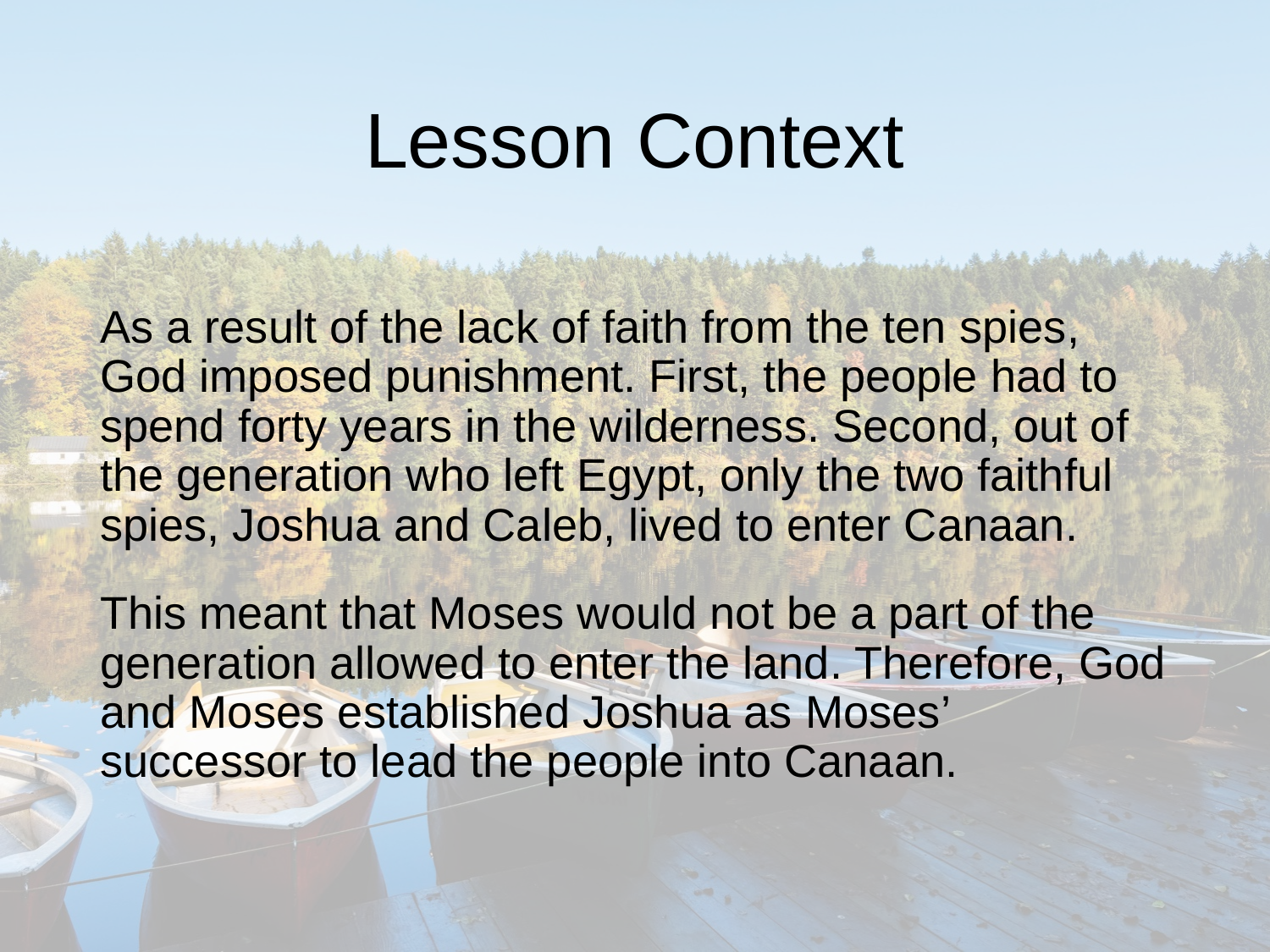

# Lesson Context
As a result of the lack of faith from the ten spies, God imposed punishment. First, the people had to spend forty years in the wilderness. Second, out of the generation who left Egypt, only the two faithful spies, Joshua and Caleb, lived to enter Canaan.
This meant that Moses would not be a part of the generation allowed to enter the land. Therefore, God and Moses established Joshua as Moses’ successor to lead the people into Canaan.